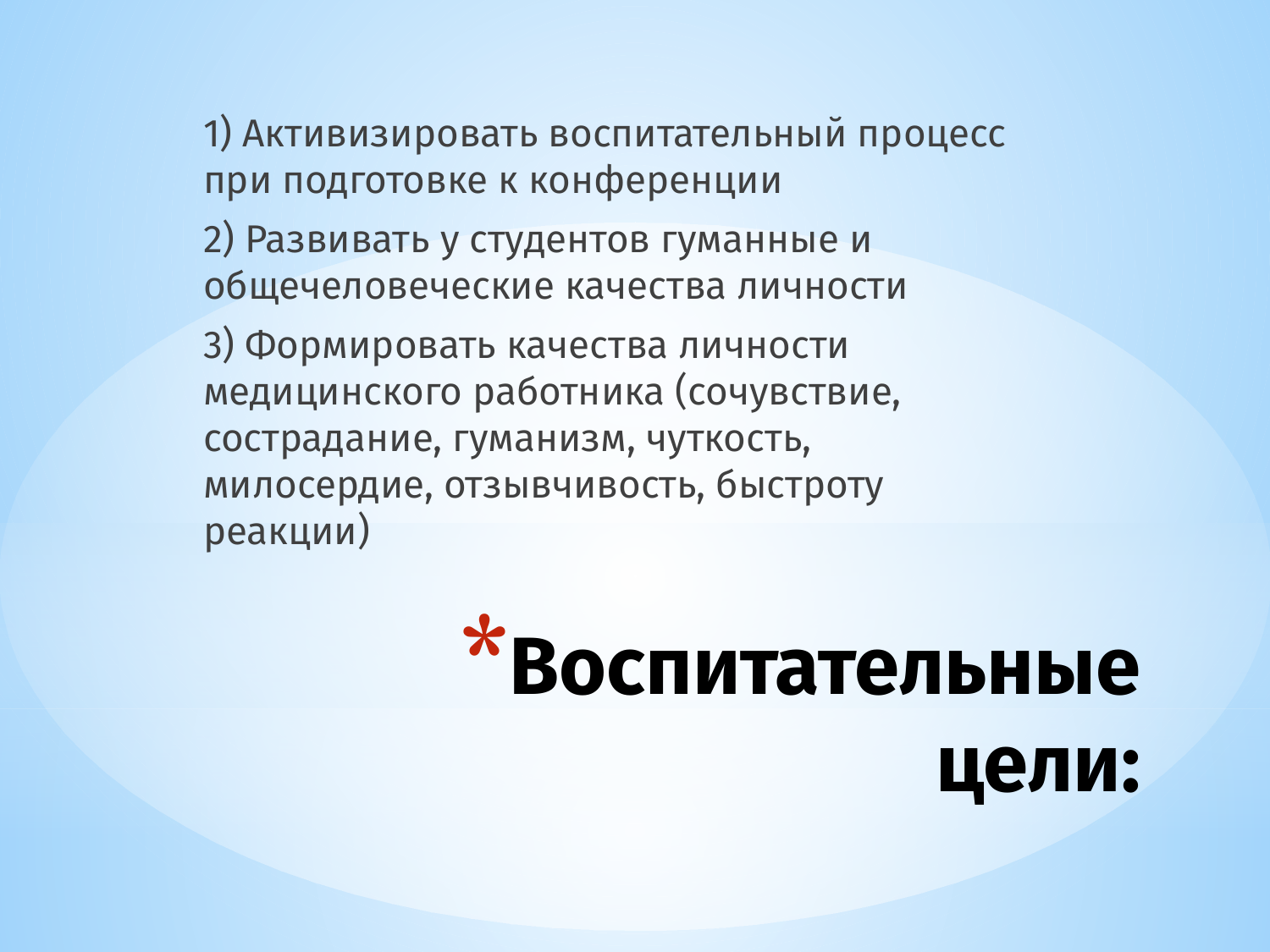

1) Активизировать воспитательный процесс при подготовке к конференции
	2) Развивать у студентов гуманные и общечеловеческие качества личности
	3) Формировать качества личности медицинского работника (сочувствие, сострадание, гуманизм, чуткость, милосердие, отзывчивость, быстроту реакции)
# Воспитательные цели: